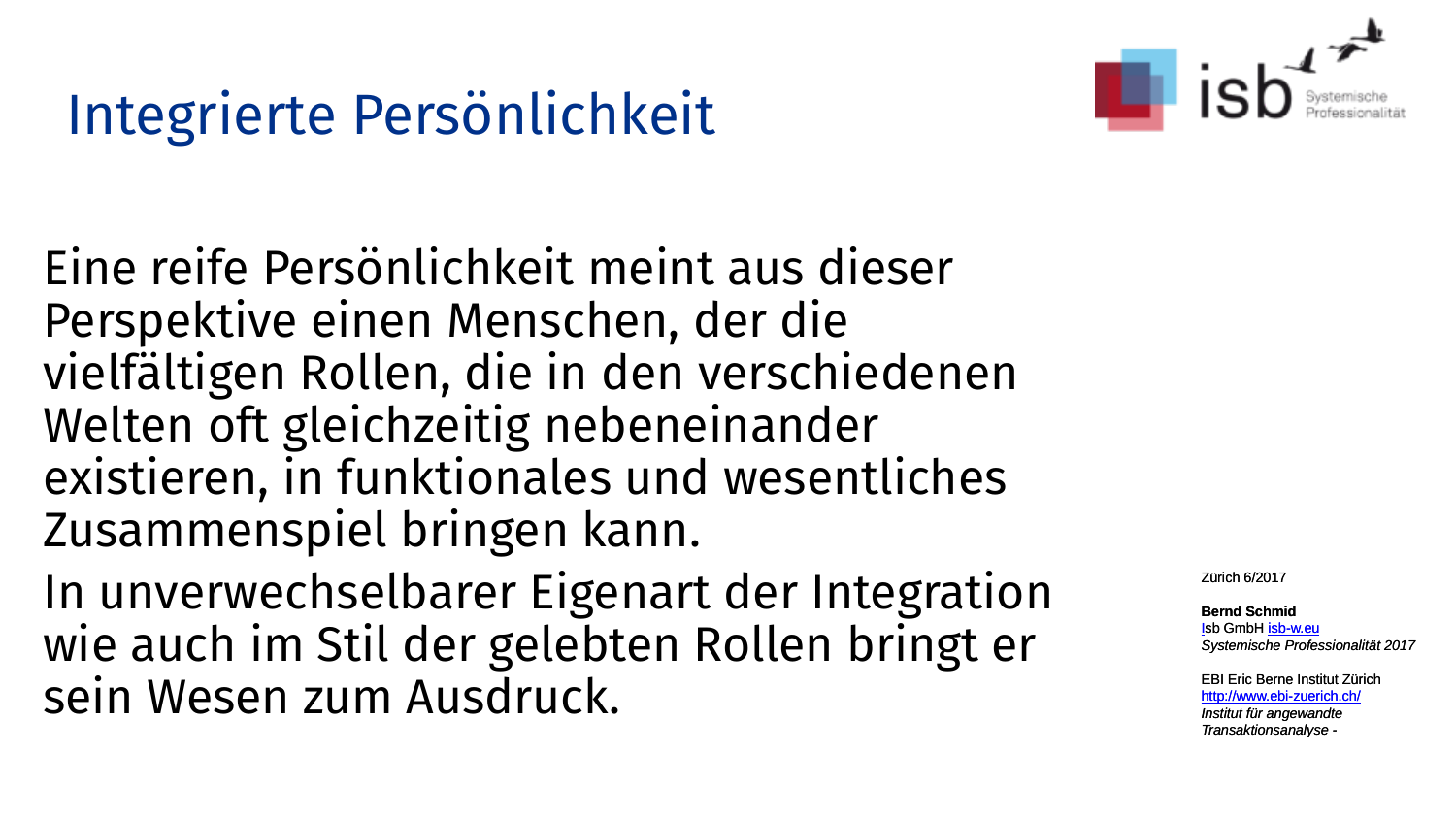

# Integrierte Persönlichkeit

Eine reife Persönlichkeit meint aus dieser Perspektive einen Menschen, der die vielfältigen Rollen, die in den verschiedenen Welten oft gleichzeitig nebeneinander existieren, in funktionales und wesentliches Zusammenspiel bringen kann.
In unverwechselbarer Eigenart der Integration wie auch im Stil der gelebten Rollen bringt er sein Wesen zum Ausdruck.

Zürich 6/2017
Bernd Schmid
Isb GmbH isb-w.eu
Systemische Professionalität 2017

EBI Eric Berne Institut Zürich
http://www.ebi-zuerich.ch/
Institut für angewandte Transaktionsanalyse -